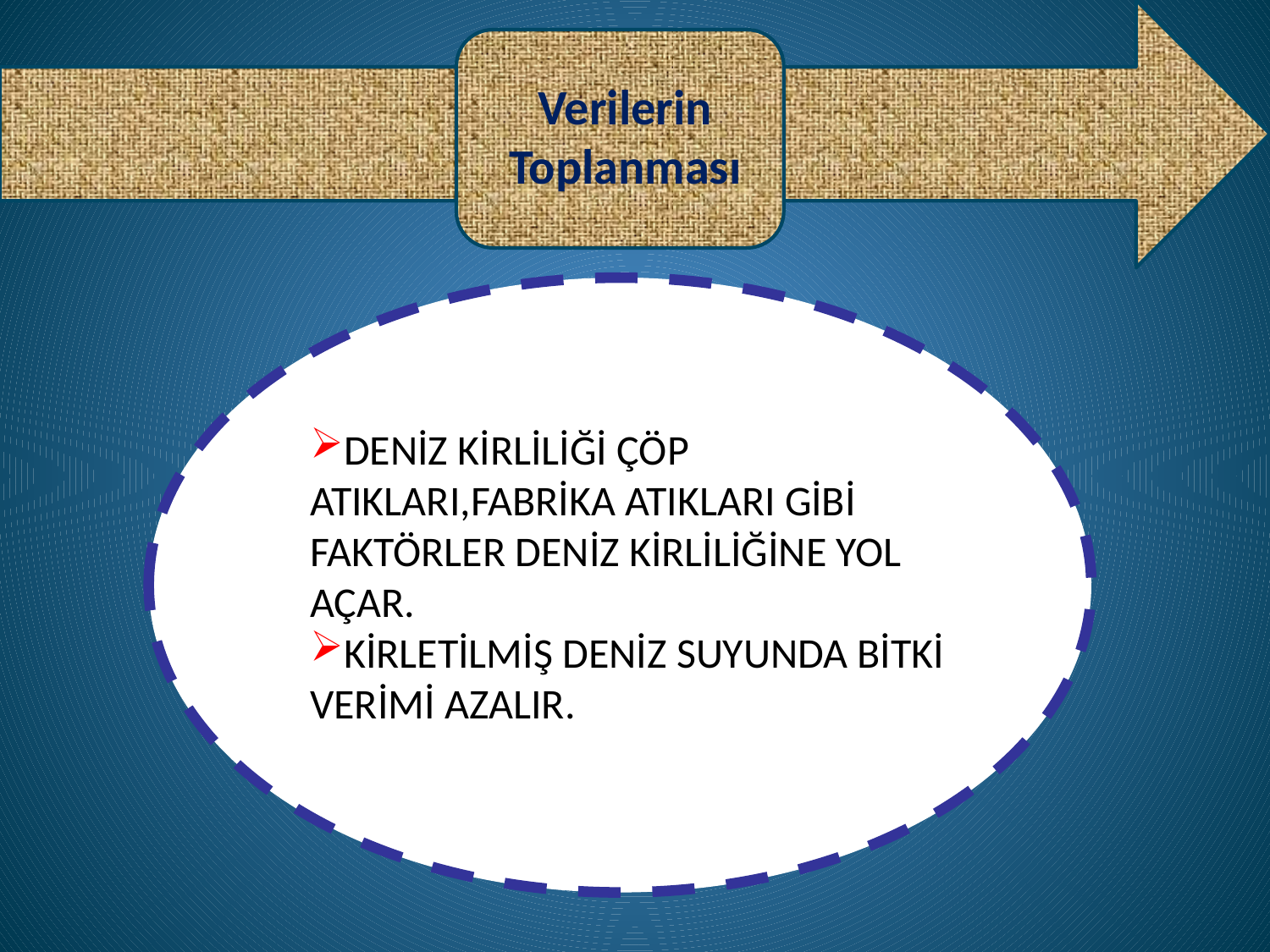

Verilerin Toplanması
PROBLEMİN BELİRLENMESİ

DENİZ KİRLİLİĞİ ÇÖP ATIKLARI,FABRİKA ATIKLARI GİBİ FAKTÖRLER DENİZ KİRLİLİĞİNE YOL AÇAR.
KİRLETİLMİŞ DENİZ SUYUNDA BİTKİ VERİMİ AZALIR.